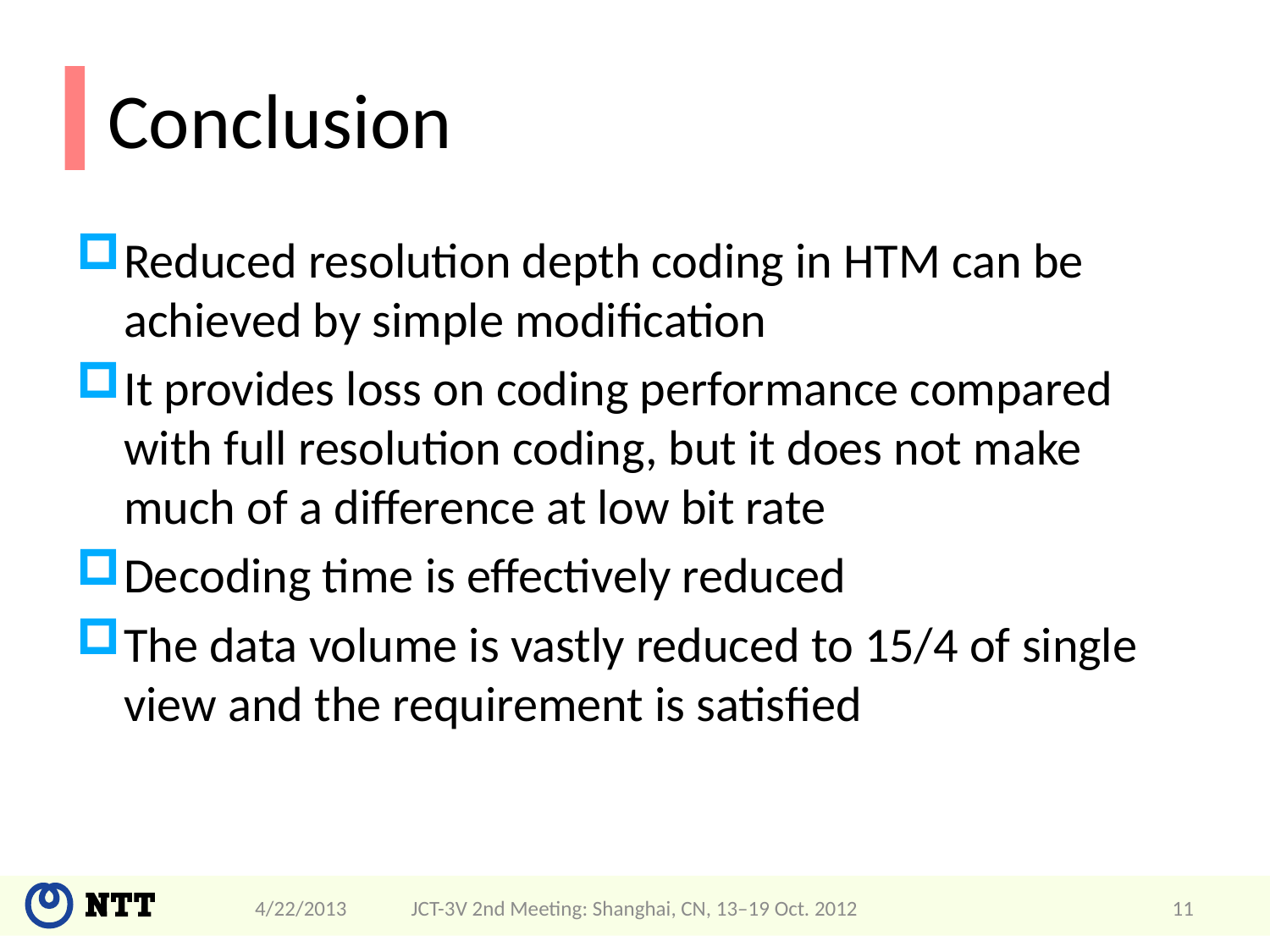

# Conclusion
Reduced resolution depth coding in HTM can be achieved by simple modification
It provides loss on coding performance compared with full resolution coding, but it does not make much of a difference at low bit rate
Decoding time is effectively reduced
The data volume is vastly reduced to 15/4 of single view and the requirement is satisfied
4/22/2013
JCT-3V 2nd Meeting: Shanghai, CN, 13–19 Oct. 2012
11